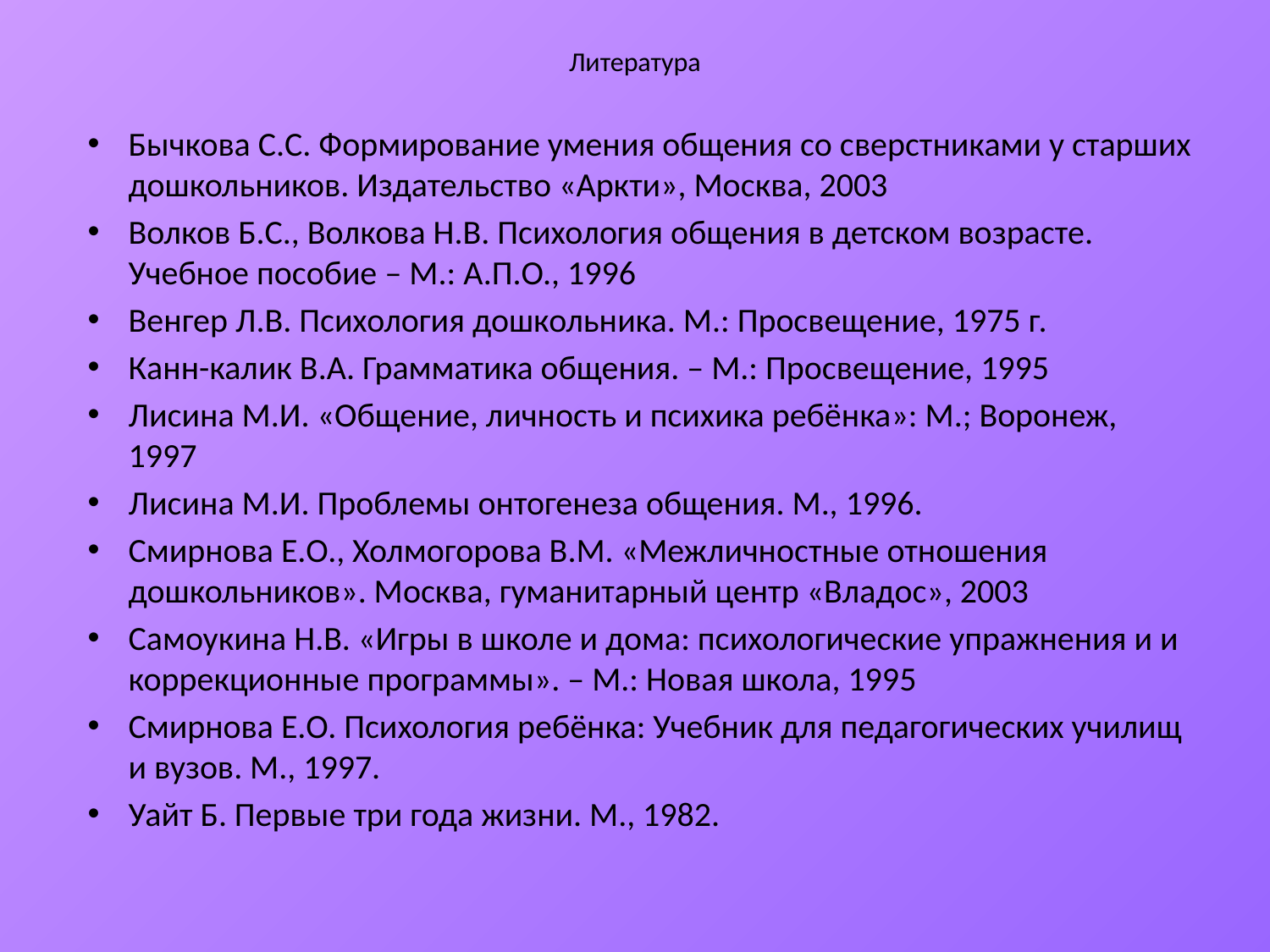

# Литература
Бычкова С.С. Формирование умения общения со сверстниками у старших дошкольников. Издательство «Аркти», Москва, 2003
Волков Б.С., Волкова Н.В. Психология общения в детском возрасте. Учебное пособие – М.: А.П.О., 1996
Венгер Л.В. Психология дошкольника. М.: Просвещение, 1975 г.
Канн-калик В.А. Грамматика общения. – М.: Просвещение, 1995
Лисина М.И. «Общение, личность и психика ребёнка»: М.; Воронеж, 1997
Лисина М.И. Проблемы онтогенеза общения. М., 1996.
Смирнова Е.О., Холмогорова В.М. «Межличностные отношения дошкольников». Москва, гуманитарный центр «Владос», 2003
Самоукина Н.В. «Игры в школе и дома: психологические упражнения и и коррекционные программы». – М.: Новая школа, 1995
Смирнова Е.О. Психология ребёнка: Учебник для педагогических училищ и вузов. М., 1997.
Уайт Б. Первые три года жизни. М., 1982.